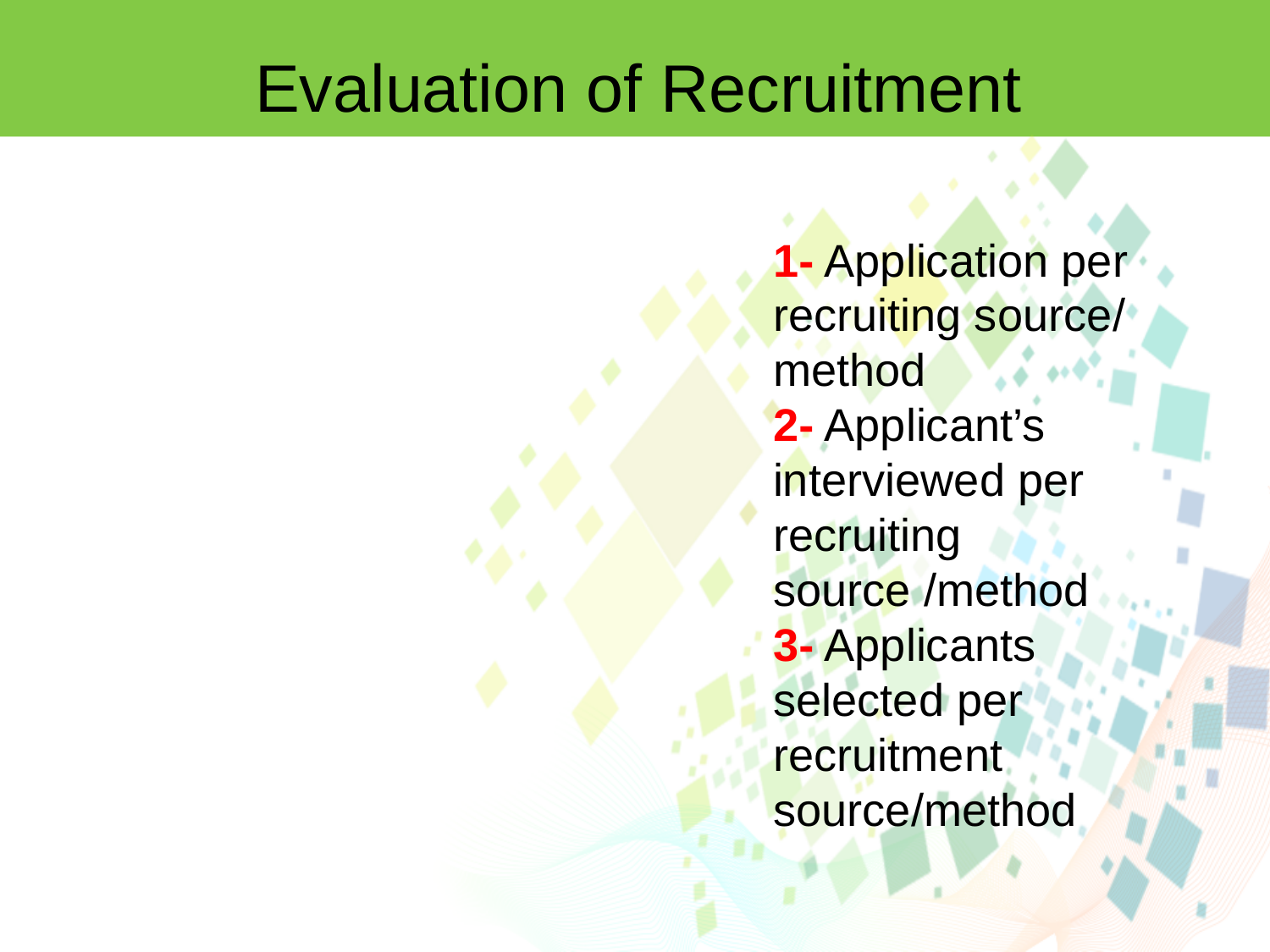

Evaluation of Recruitment
1- Application per recruiting source/ method
2- Applicant’s interviewed per recruiting source /method
3- Applicants selected per recruitment source/method